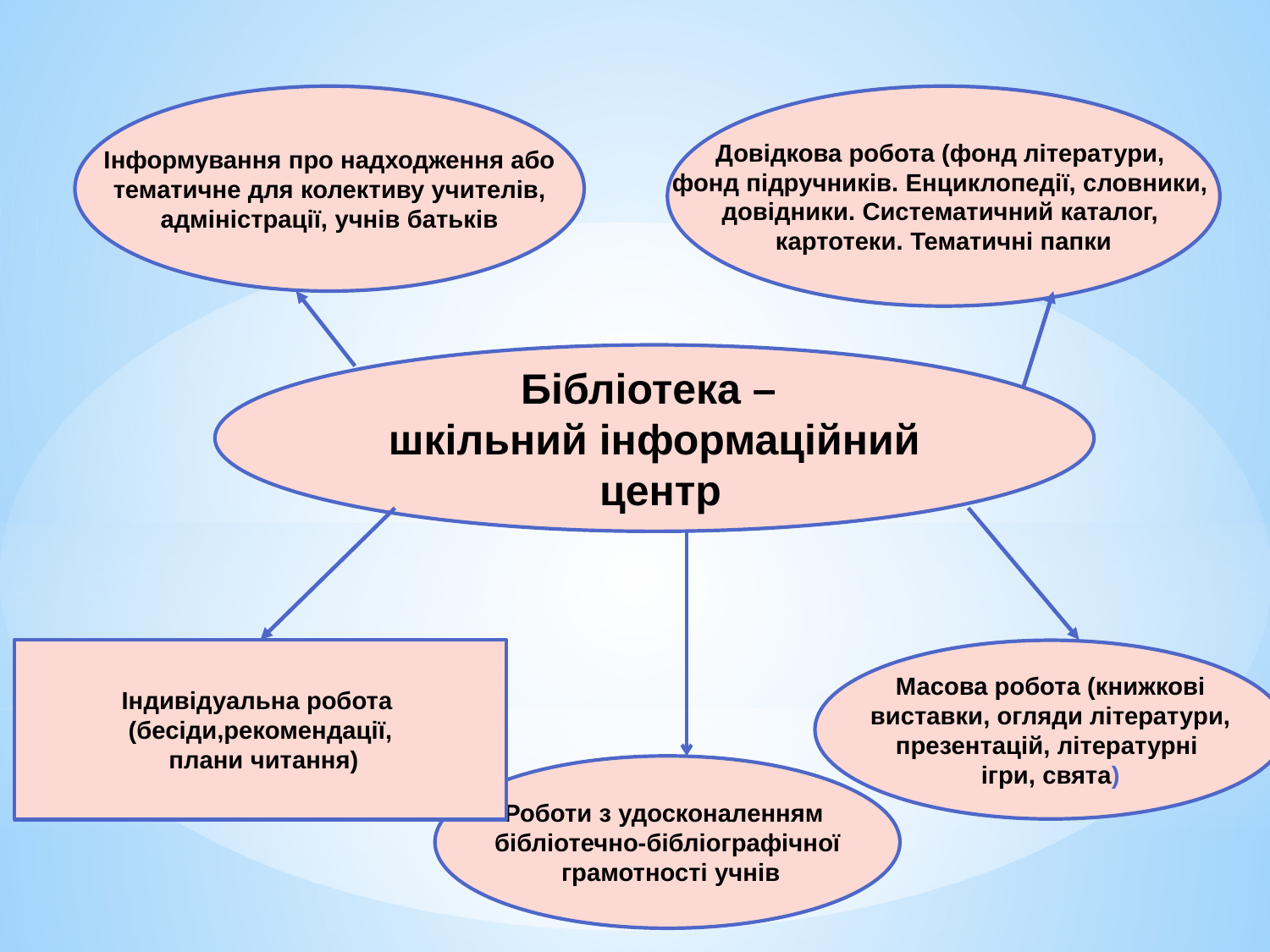

Інформування про надходження або
 тематичне для колективу учителів,
адміністрації, учнів батьків
Довідкова робота (фонд літератури,
фонд підручників. Енциклопедії, словники,
довідники. Систематичний каталог,
картотеки. Тематичні папки

Бібліотека –
шкільний інформаційний
 центр

# Індивідуальна робота (бесіди,рекомендації, плани читання)
Масова робота (книжкові
 виставки, огляди літератури,
презентацій, літературні
ігри, свята)
Роботи з удосконаленням
бібліотечно-бібліографічної
 грамотності учнів